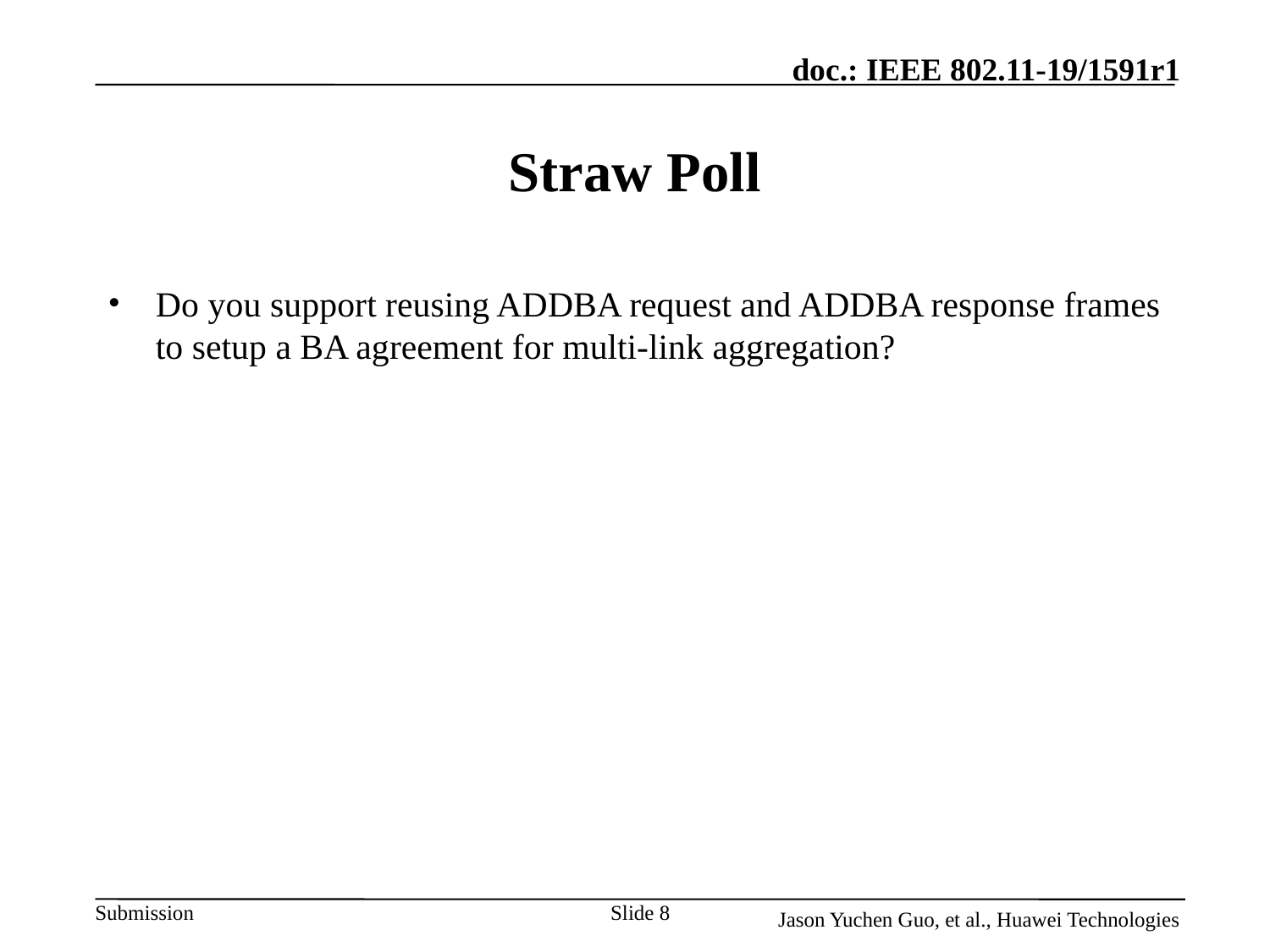

# Straw Poll
Do you support reusing ADDBA request and ADDBA response frames to setup a BA agreement for multi-link aggregation?
Slide 8